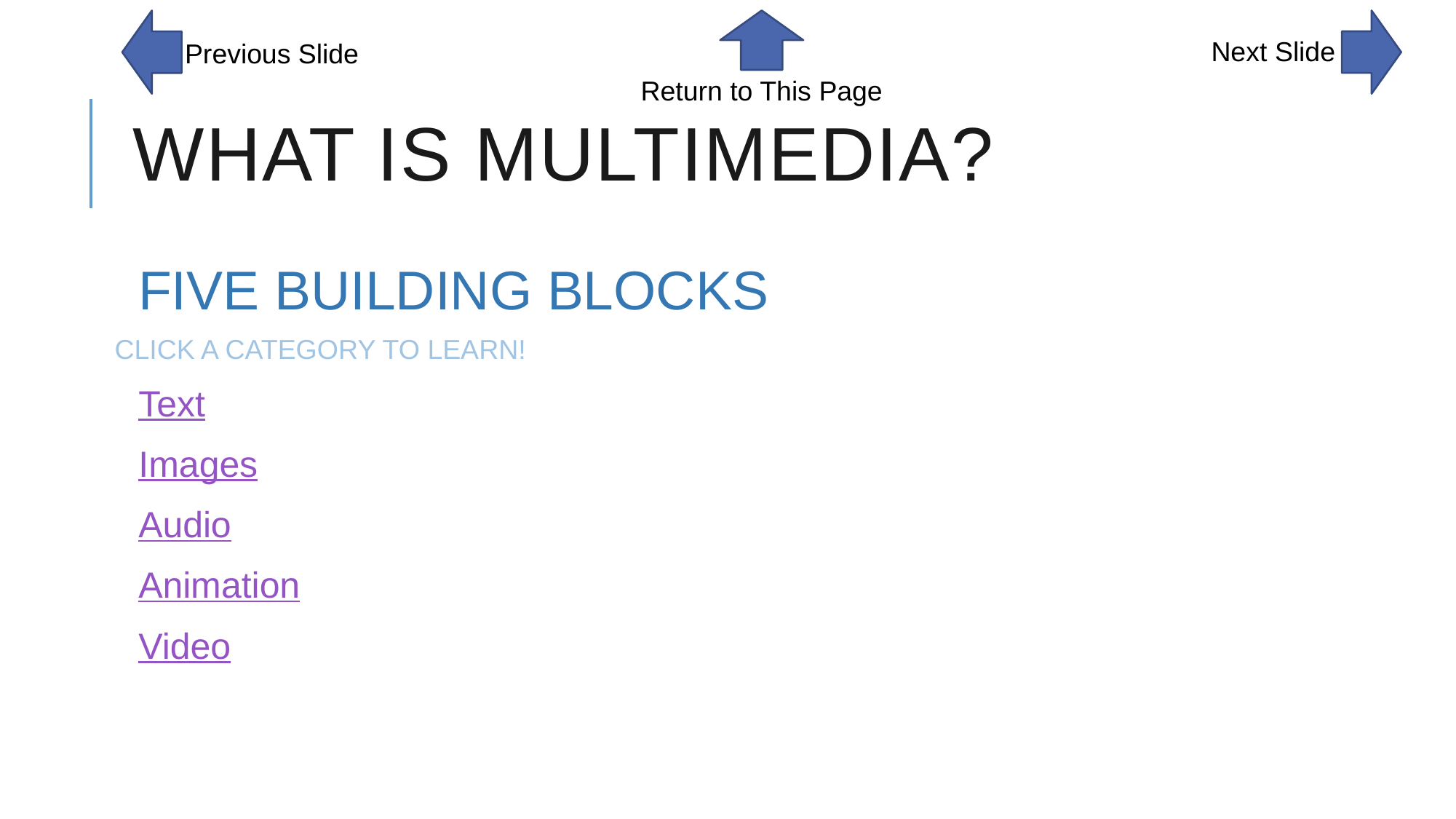

Next Slide
Previous Slide
Return to This Page
# What Is Multimedia?
FIVE BUILDING BLOCKS
CLICK A CATEGORY TO LEARN!
Text
Images
Audio
Animation
Video